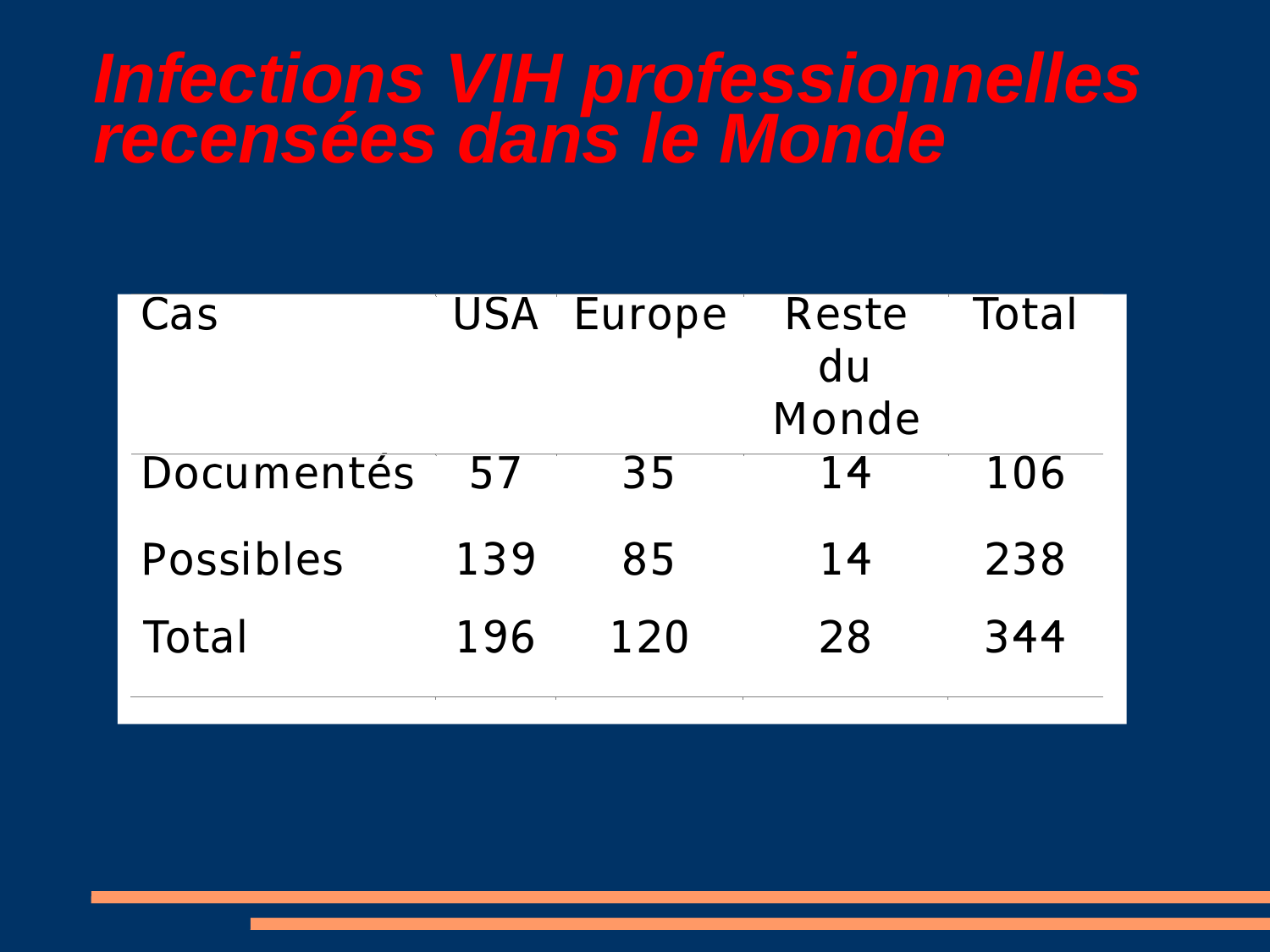

# Infections VIH professionnelles recensées dans le Monde

Cas

USA

Europe

Reste
Total

du
Monde

Documentés

57

35

14

106

Possibles

139

85

14

238

Total

196

120

28

344